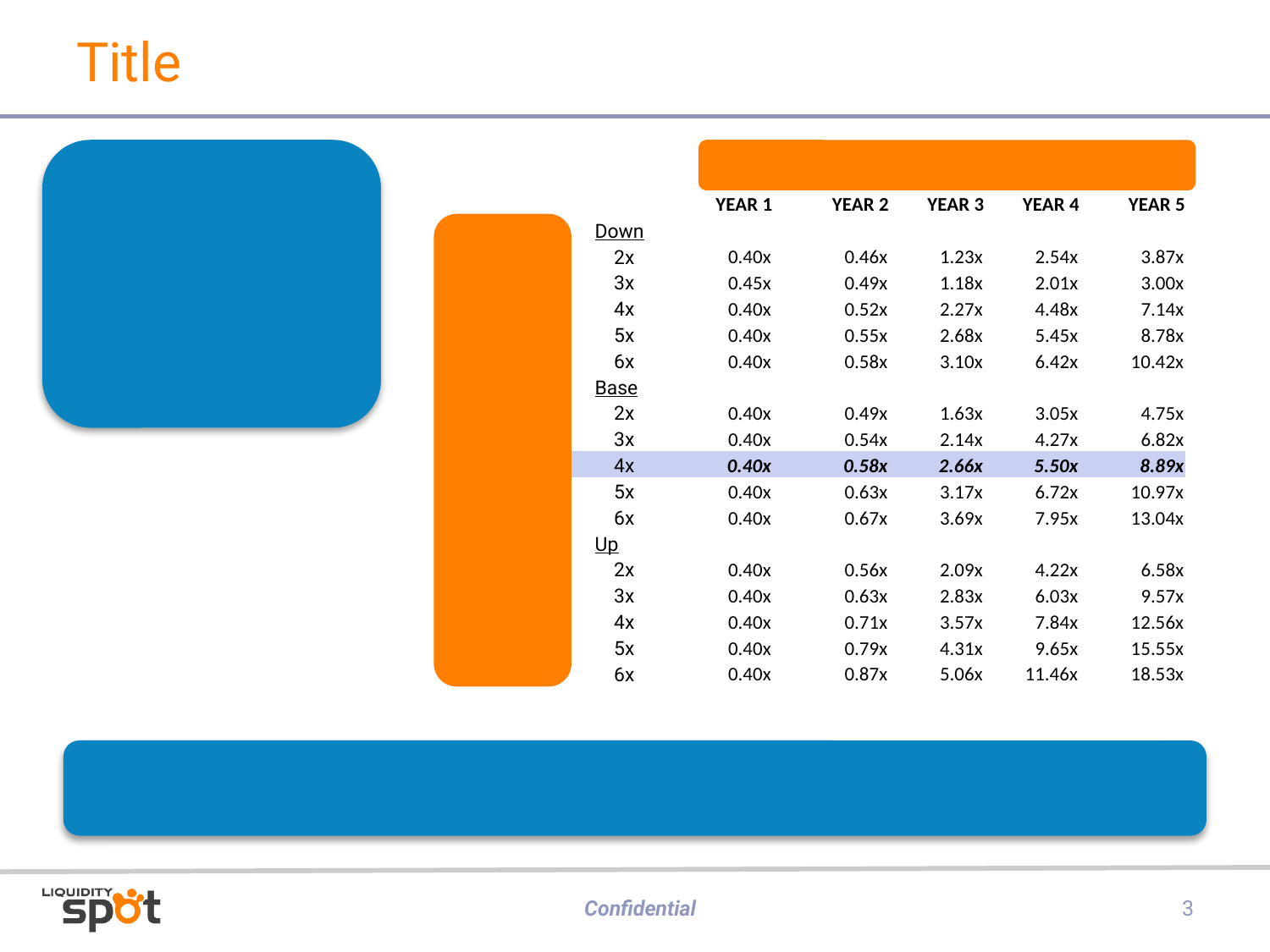

# Title

|  | YEAR 1 | YEAR 2 | YEAR 3 | YEAR 4 | YEAR 5 |
| --- | --- | --- | --- | --- | --- |
| Down |  |  |  |  |  |
| 2x | 0.40x | 0.46x | 1.23x | 2.54x | 3.87x |
| 3x | 0.45x | 0.49x | 1.18x | 2.01x | 3.00x |
| 4x | 0.40x | 0.52x | 2.27x | 4.48x | 7.14x |
| 5x | 0.40x | 0.55x | 2.68x | 5.45x | 8.78x |
| 6x | 0.40x | 0.58x | 3.10x | 6.42x | 10.42x |
| Base |  |  |  |  |  |
| 2x | 0.40x | 0.49x | 1.63x | 3.05x | 4.75x |
| 3x | 0.40x | 0.54x | 2.14x | 4.27x | 6.82x |
| 4x | 0.40x | 0.58x | 2.66x | 5.50x | 8.89x |
| 5x | 0.40x | 0.63x | 3.17x | 6.72x | 10.97x |
| 6x | 0.40x | 0.67x | 3.69x | 7.95x | 13.04x |
| Up |  |  |  |  |  |
| 2x | 0.40x | 0.56x | 2.09x | 4.22x | 6.58x |
| 3x | 0.40x | 0.63x | 2.83x | 6.03x | 9.57x |
| 4x | 0.40x | 0.71x | 3.57x | 7.84x | 12.56x |
| 5x | 0.40x | 0.79x | 4.31x | 9.65x | 15.55x |
| 6x | 0.40x | 0.87x | 5.06x | 11.46x | 18.53x |

Confidential
3